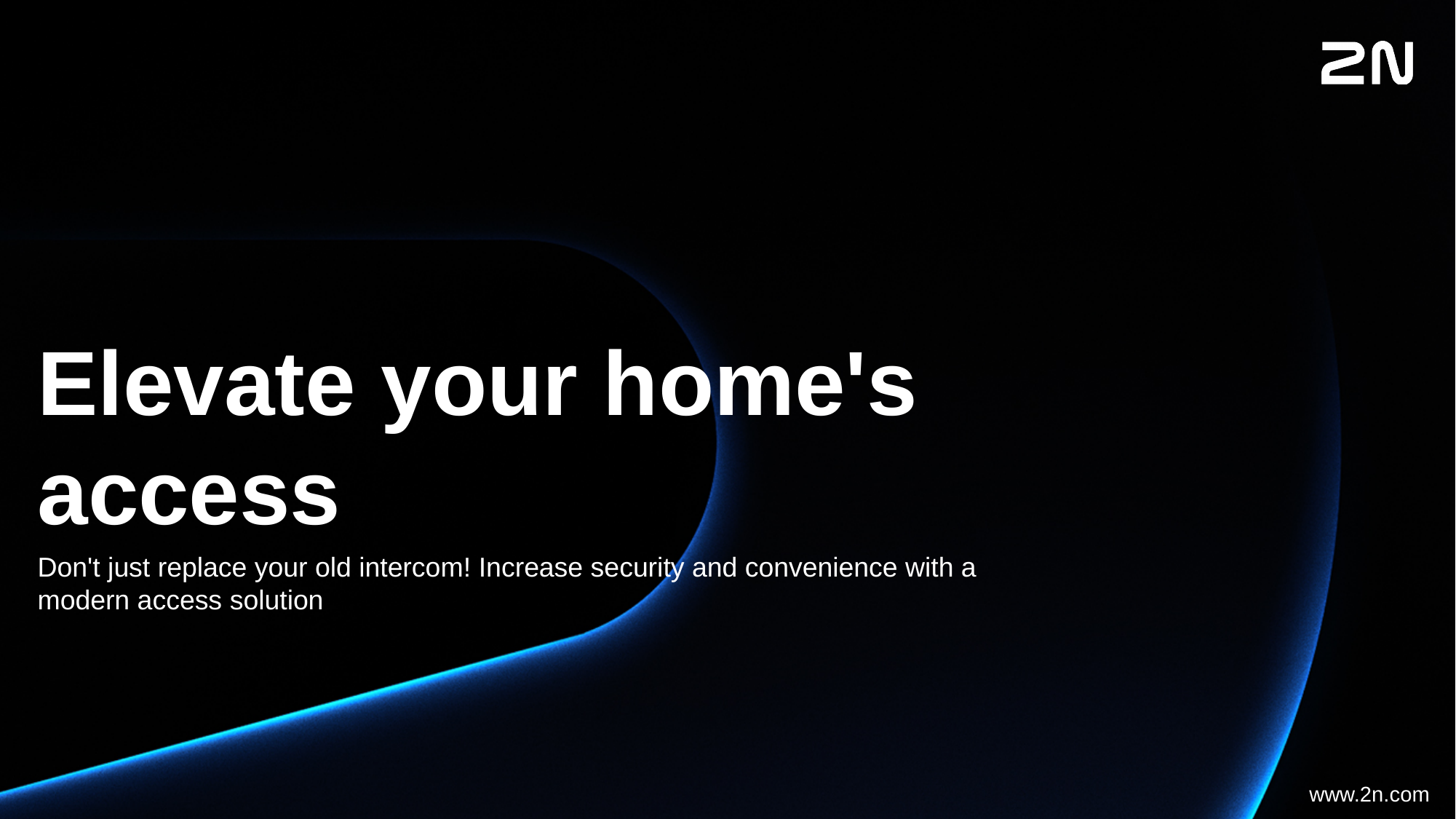

# Elevate your home's access
Don't just replace your old intercom! Increase security and convenience with a modern access solution